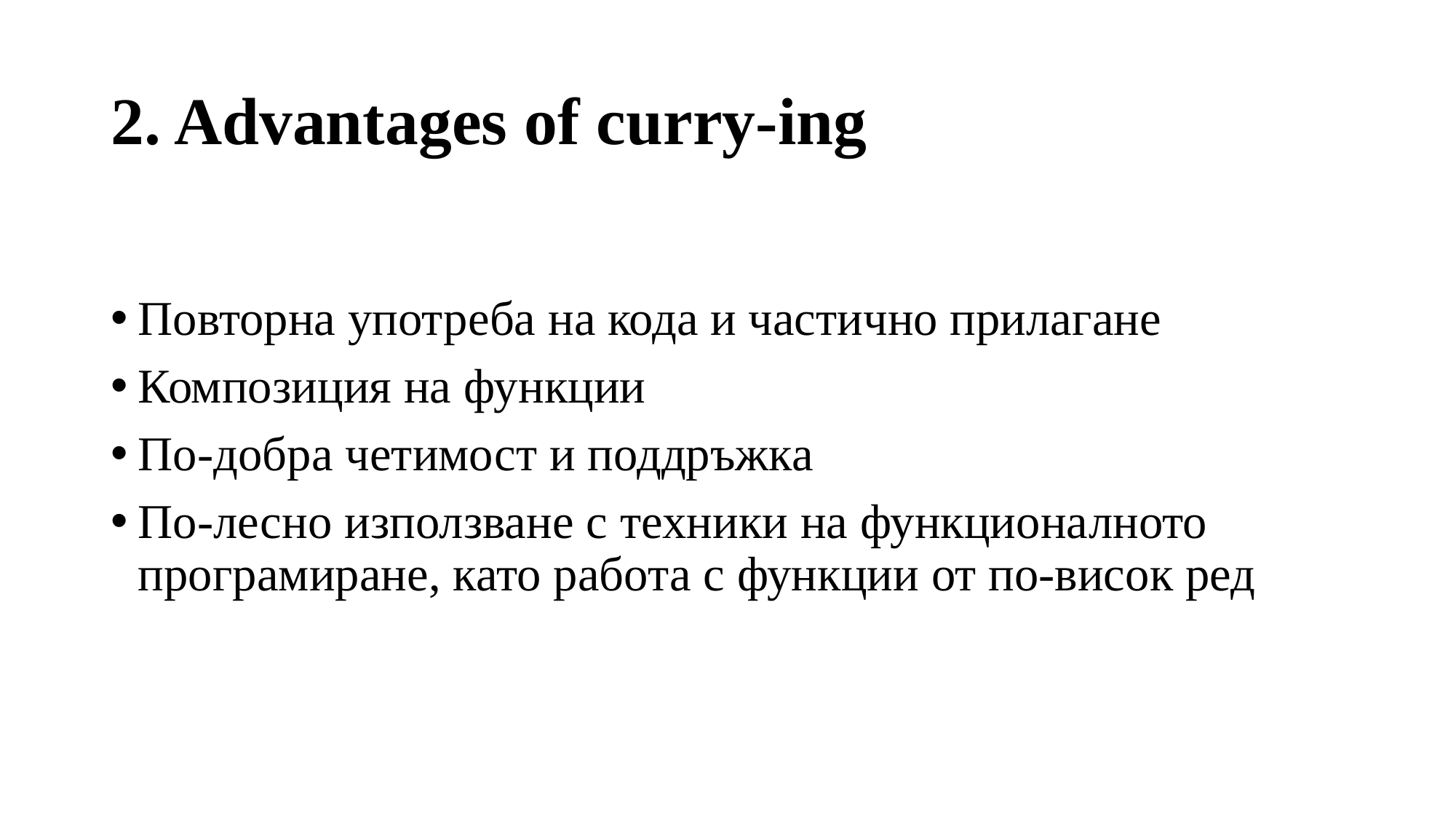

# 2. Advantages of curry-ing
Повторна употреба на кода и частично прилагане
Композиция на функции
По-добра четимост и поддръжка
По-лесно използване с техники на функционалното програмиране, като работа с функции от по-висок ред